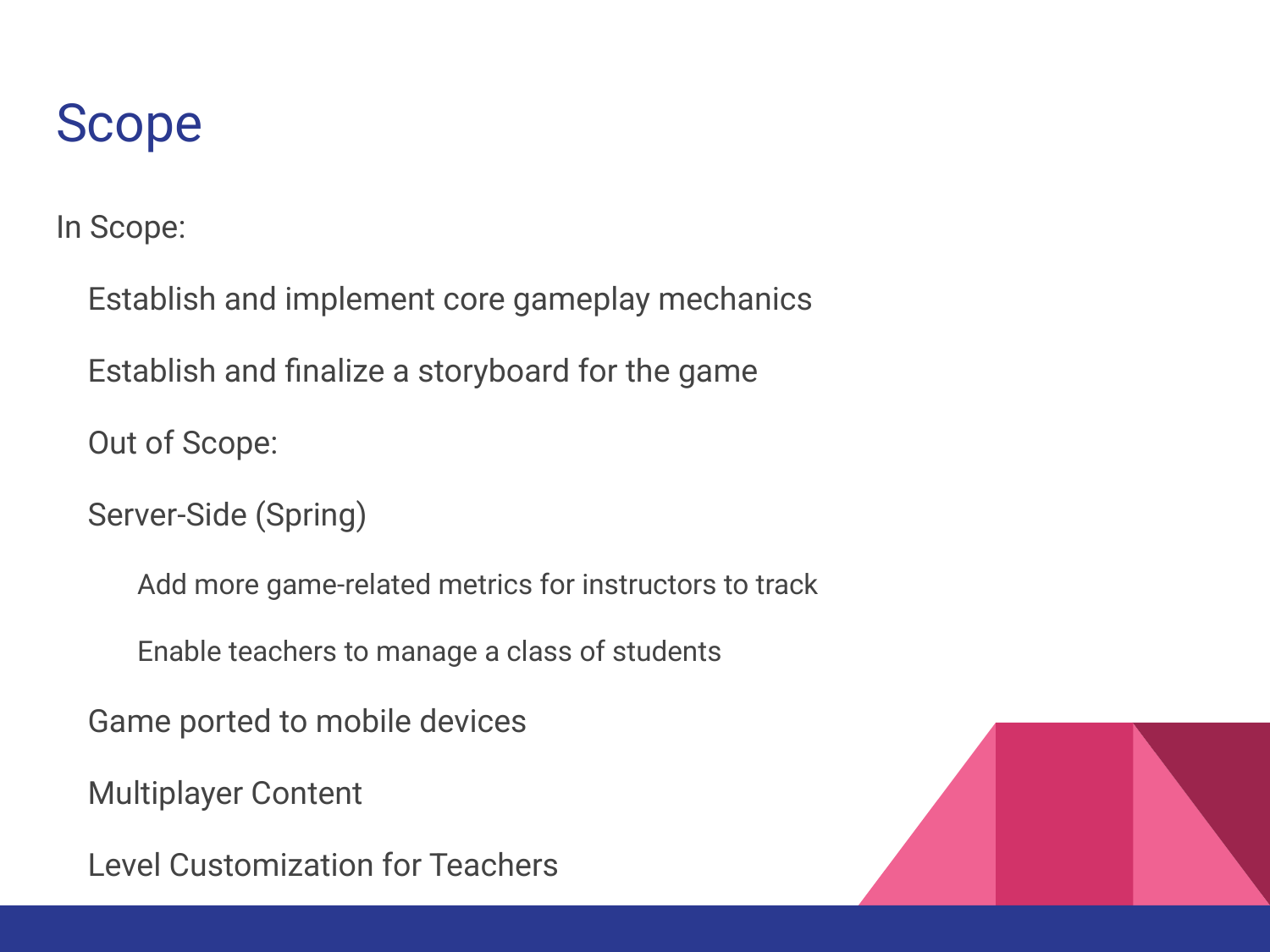

# Scope
In Scope:
Establish and implement core gameplay mechanics
Establish and finalize a storyboard for the game
Out of Scope:
Server-Side (Spring)
Add more game-related metrics for instructors to track
Enable teachers to manage a class of students
Game ported to mobile devices
Multiplayer Content
Level Customization for Teachers